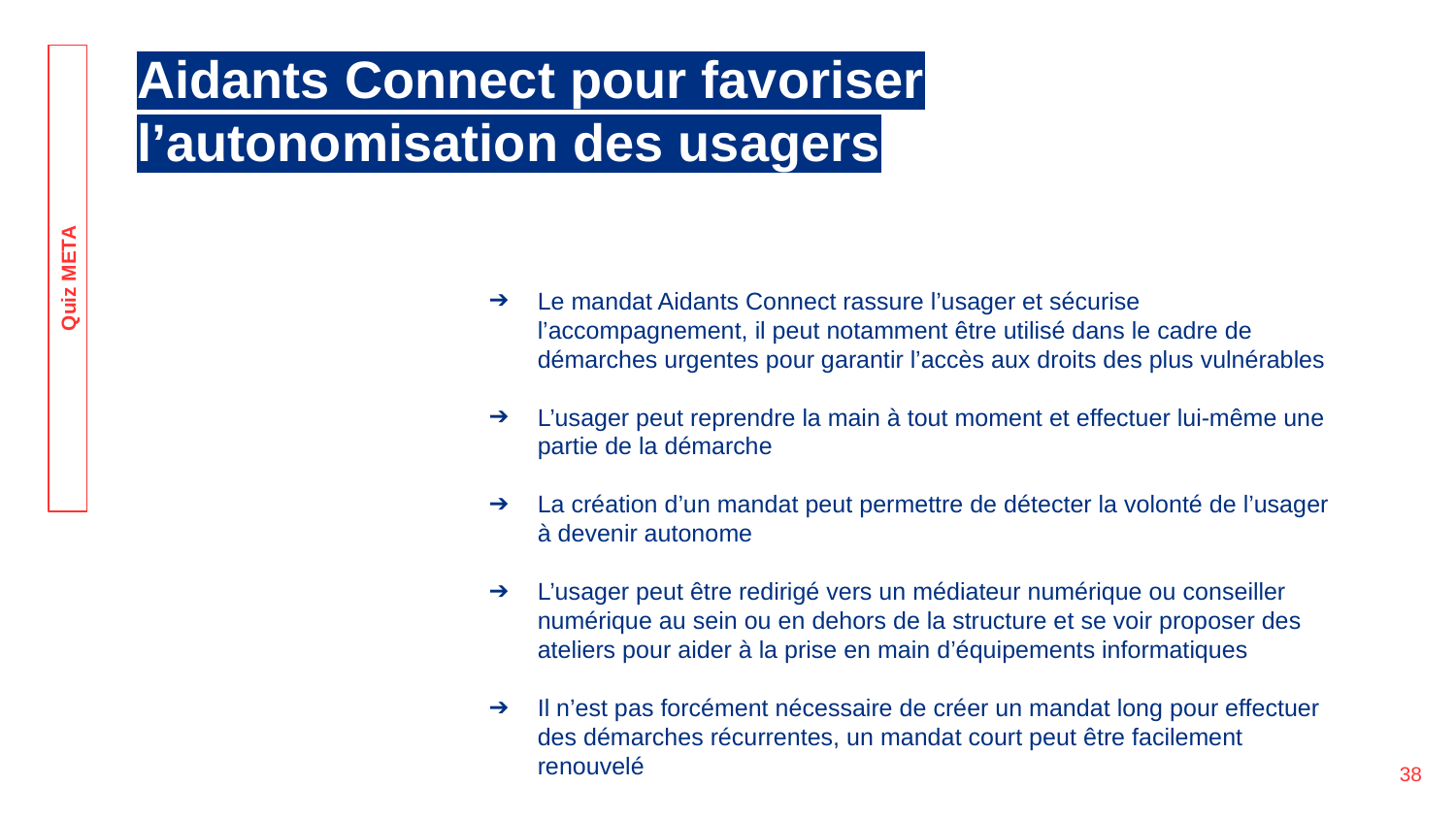

Aidants Connect pour favoriser l’autonomisation des usagers
Quiz META
Le mandat Aidants Connect rassure l’usager et sécurise l’accompagnement, il peut notamment être utilisé dans le cadre de démarches urgentes pour garantir l’accès aux droits des plus vulnérables
L’usager peut reprendre la main à tout moment et effectuer lui-même une partie de la démarche
La création d’un mandat peut permettre de détecter la volonté de l’usager à devenir autonome
L’usager peut être redirigé vers un médiateur numérique ou conseiller numérique au sein ou en dehors de la structure et se voir proposer des ateliers pour aider à la prise en main d’équipements informatiques
Il n’est pas forcément nécessaire de créer un mandat long pour effectuer des démarches récurrentes, un mandat court peut être facilement renouvelé
38